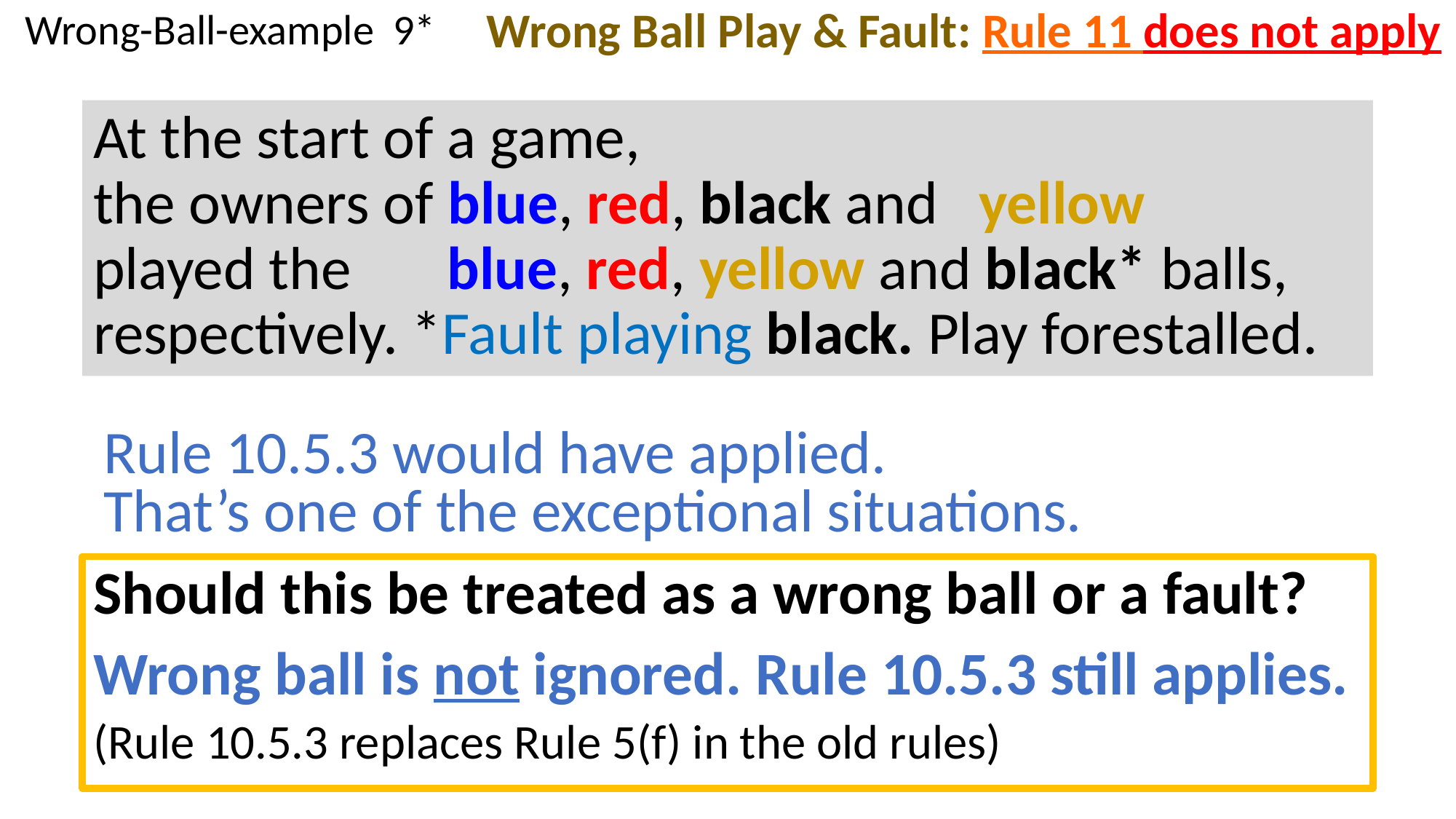

Wrong Ball Play & Fault: Rule 11 does not apply

Wrong-Ball-example  9*
At the start of a game,
the owners of blue, red, black and   yellow
played the       blue, red, yellow and black* balls, respectively. *Fault playing black. Play forestalled.
Rule 10.5.3 would have applied.
That’s one of the exceptional situations.
Should this be treated as a wrong ball or a fault?
Wrong ball is not ignored. Rule 10.5.3 still applies.
(Rule 10.5.3 replaces Rule 5(f) in the old rules)